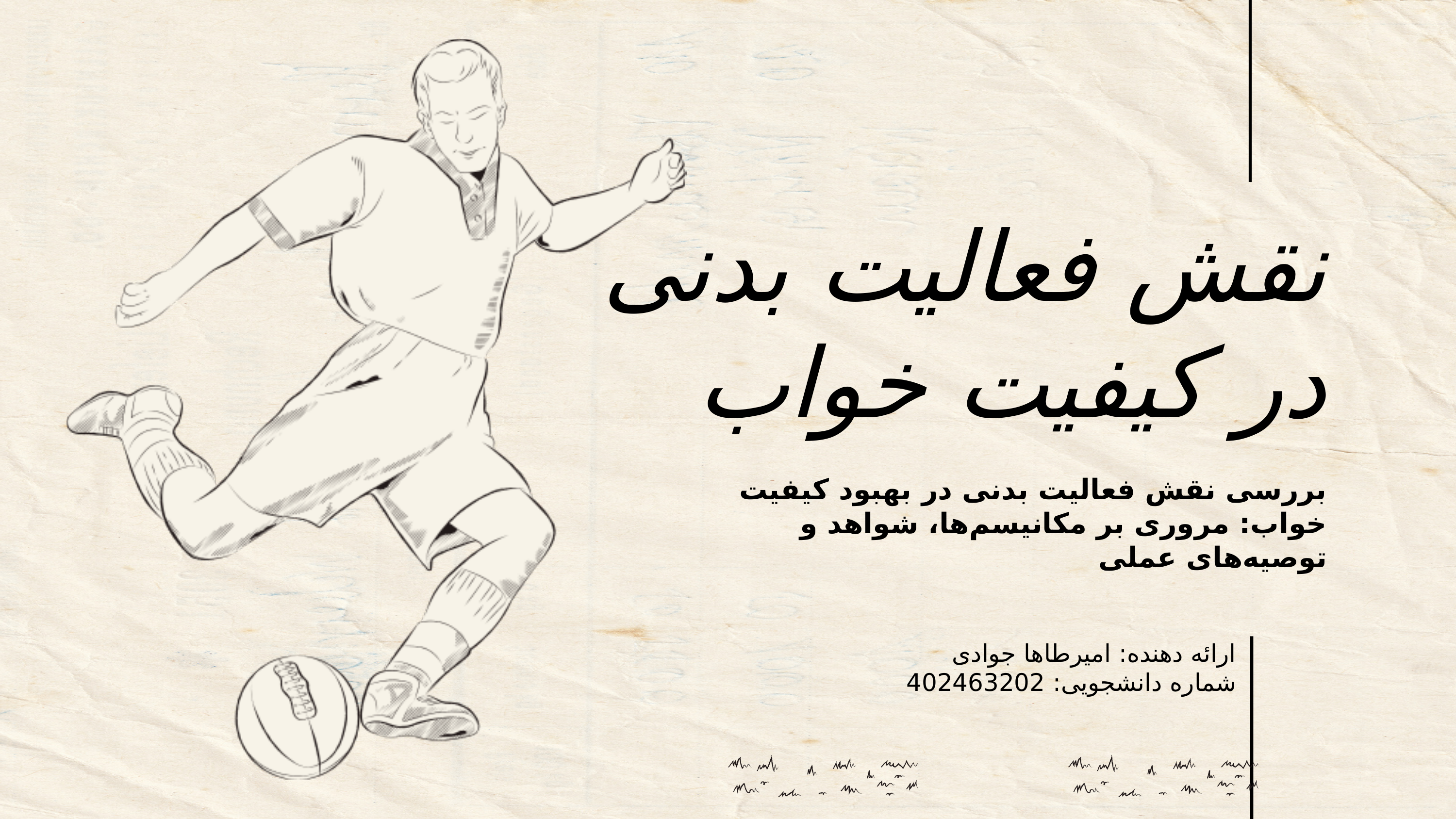

نقش فعالیت بدنی در کیفیت خواب
بررسی نقش فعالیت بدنی در بهبود کیفیت خواب: مروری بر مکانیسم‌ها، شواهد و توصیه‌های عملی
ارائه دهنده: امیرطاها جوادی
شماره دانشجویی: 402463202